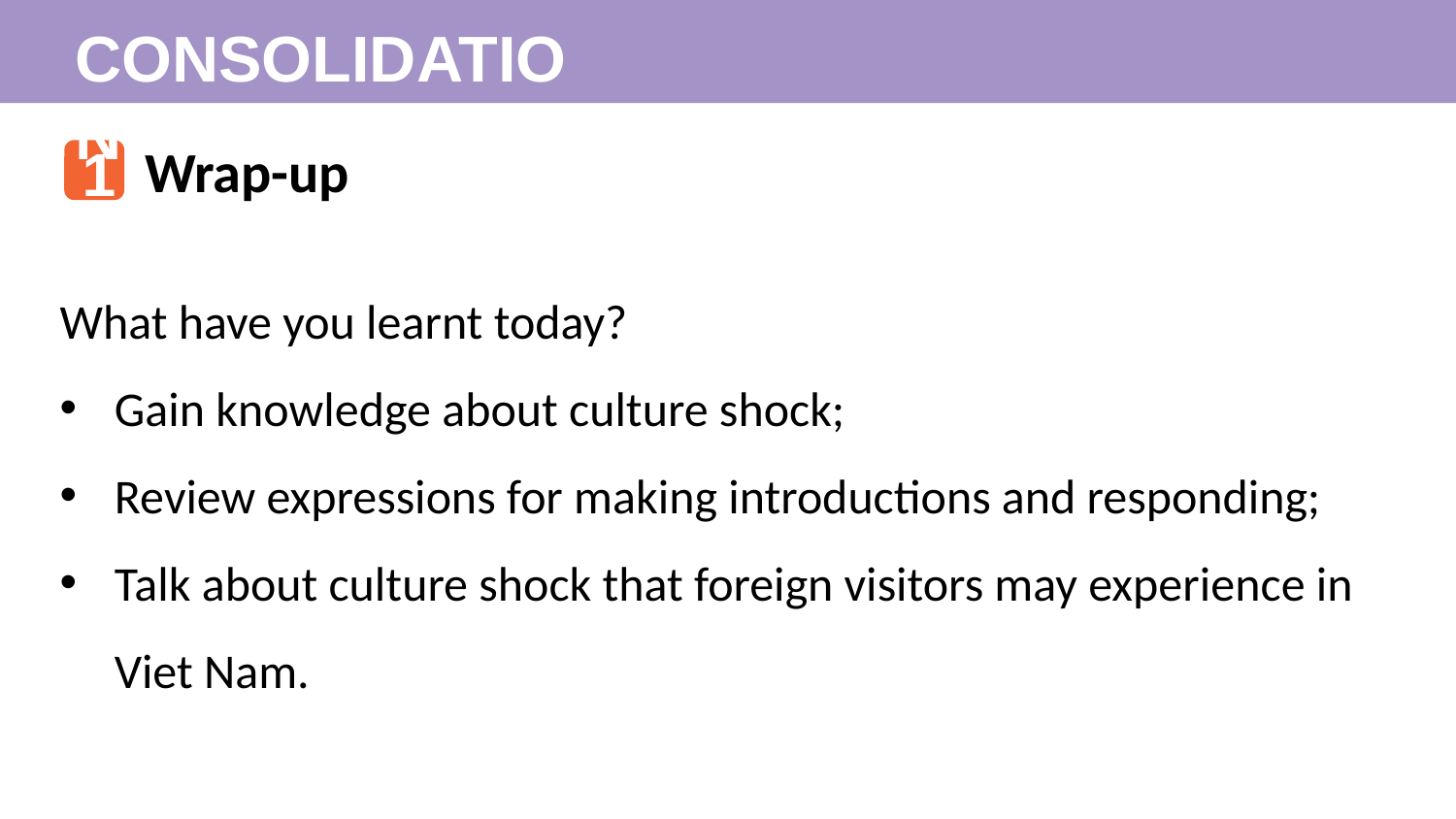

CONSOLIDATION
1
Wrap-up

What have you learnt today?
Gain knowledge about culture shock;
Review expressions for making introductions and responding;
Talk about culture shock that foreign visitors may experience in Viet Nam.